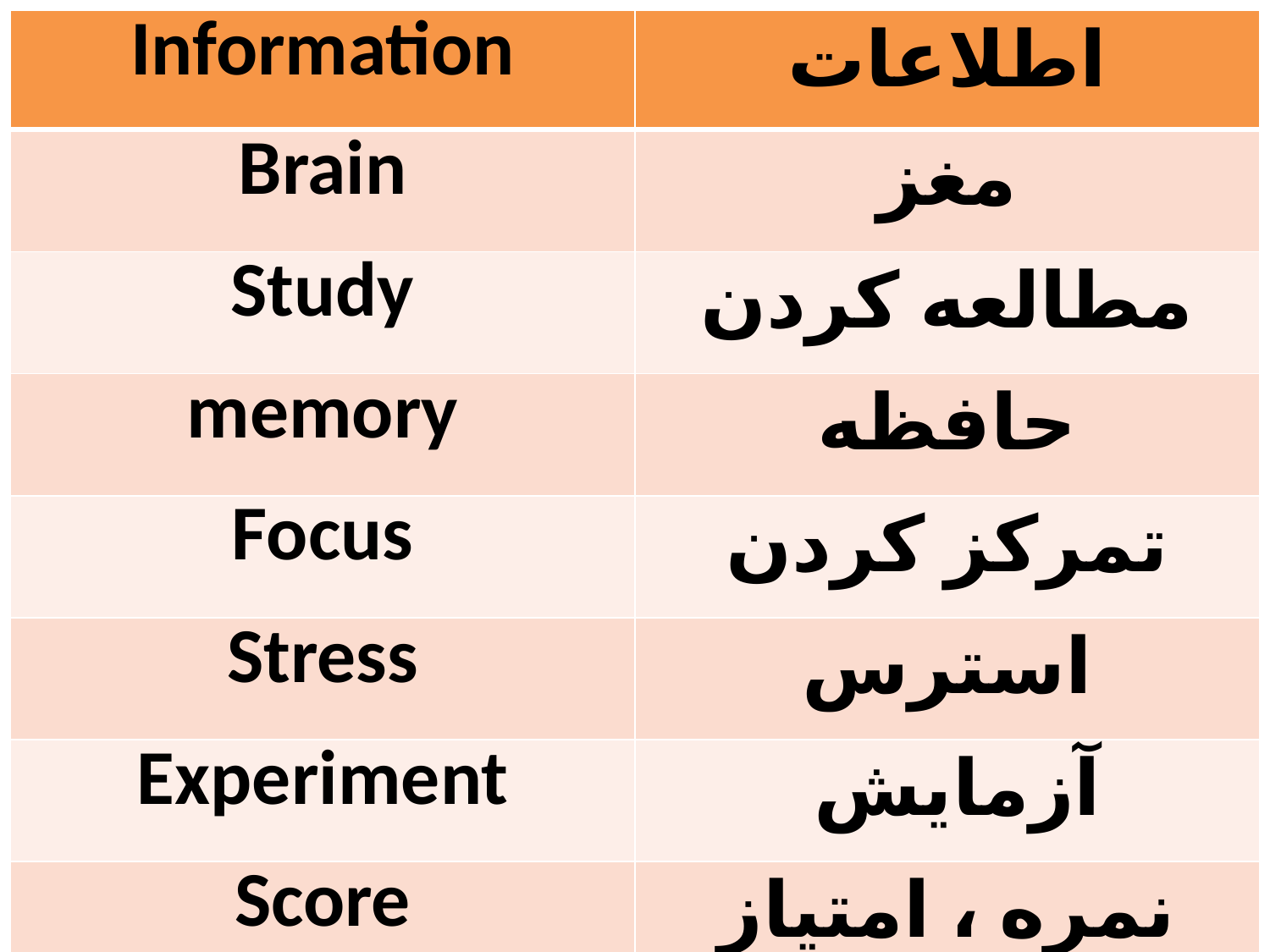

| Information | اطلاعات |
| --- | --- |
| Brain | مغز |
| Study | مطالعه کردن |
| memory | حافظه |
| Focus | تمرکز کردن |
| Stress | استرس |
| Experiment | آزمایش |
| Score | نمره ، امتیاز |